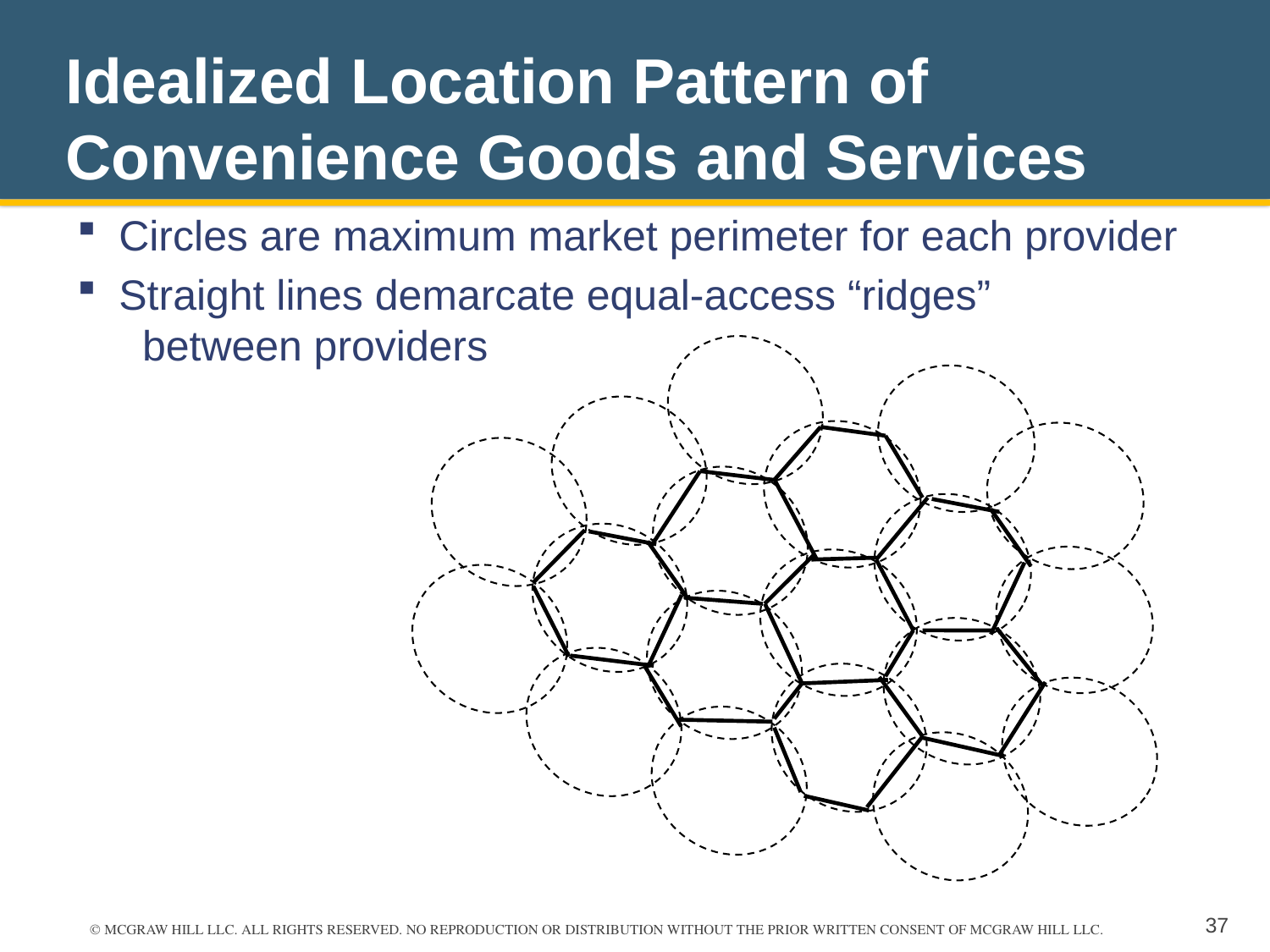

# Idealized Location Pattern of Convenience Goods and Services
 Circles are maximum market perimeter for each provider
 Straight lines demarcate equal-access “ridges”
   between providers

© MCGRAW HILL LLC. ALL RIGHTS RESERVED. NO REPRODUCTION OR DISTRIBUTION WITHOUT THE PRIOR WRITTEN CONSENT OF MCGRAW HILL LLC.
37